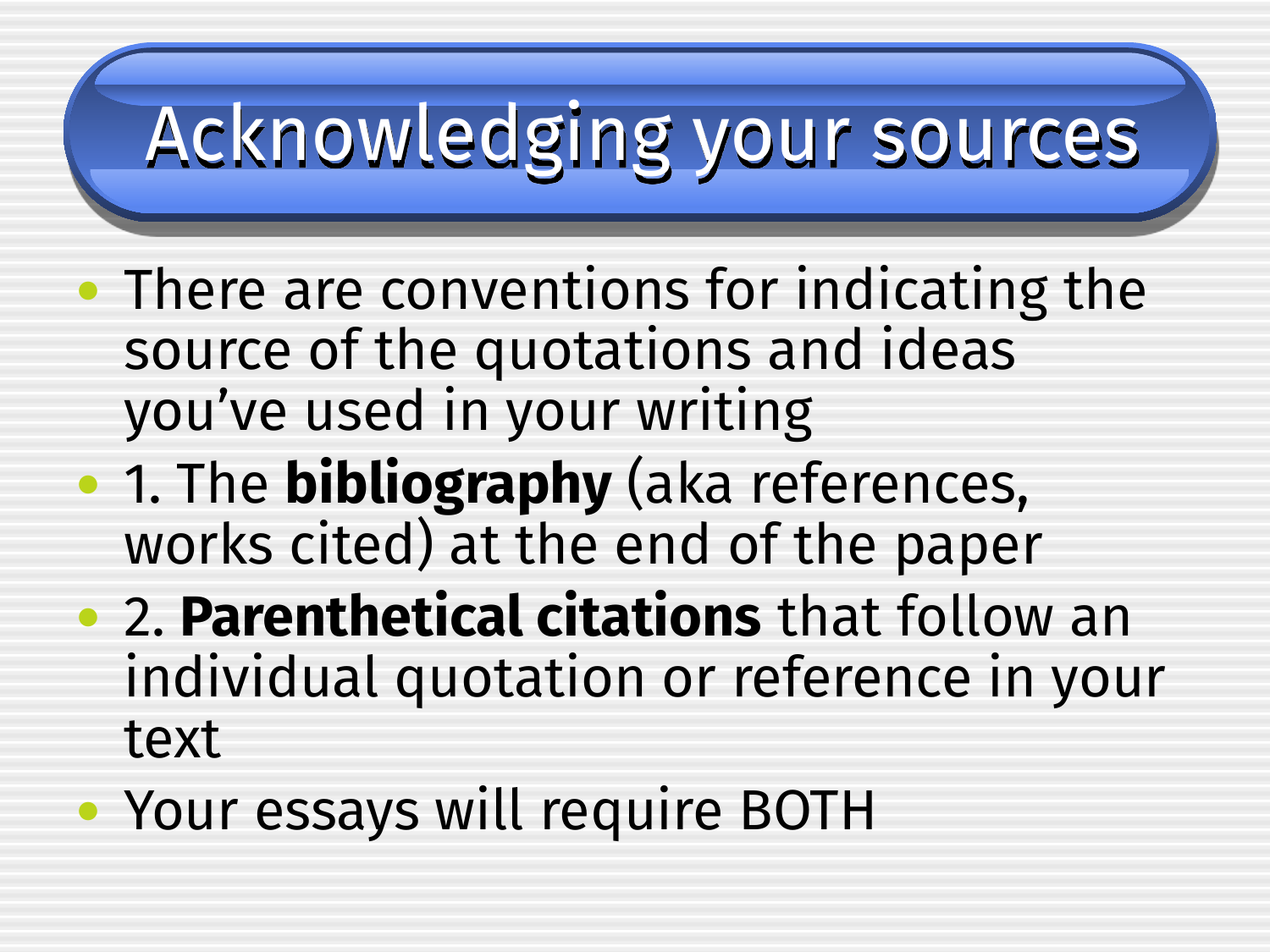

# Acknowledging your sources
There are conventions for indicating the source of the quotations and ideas you’ve used in your writing
1. The bibliography (aka references, works cited) at the end of the paper
2. Parenthetical citations that follow an individual quotation or reference in your text
Your essays will require BOTH